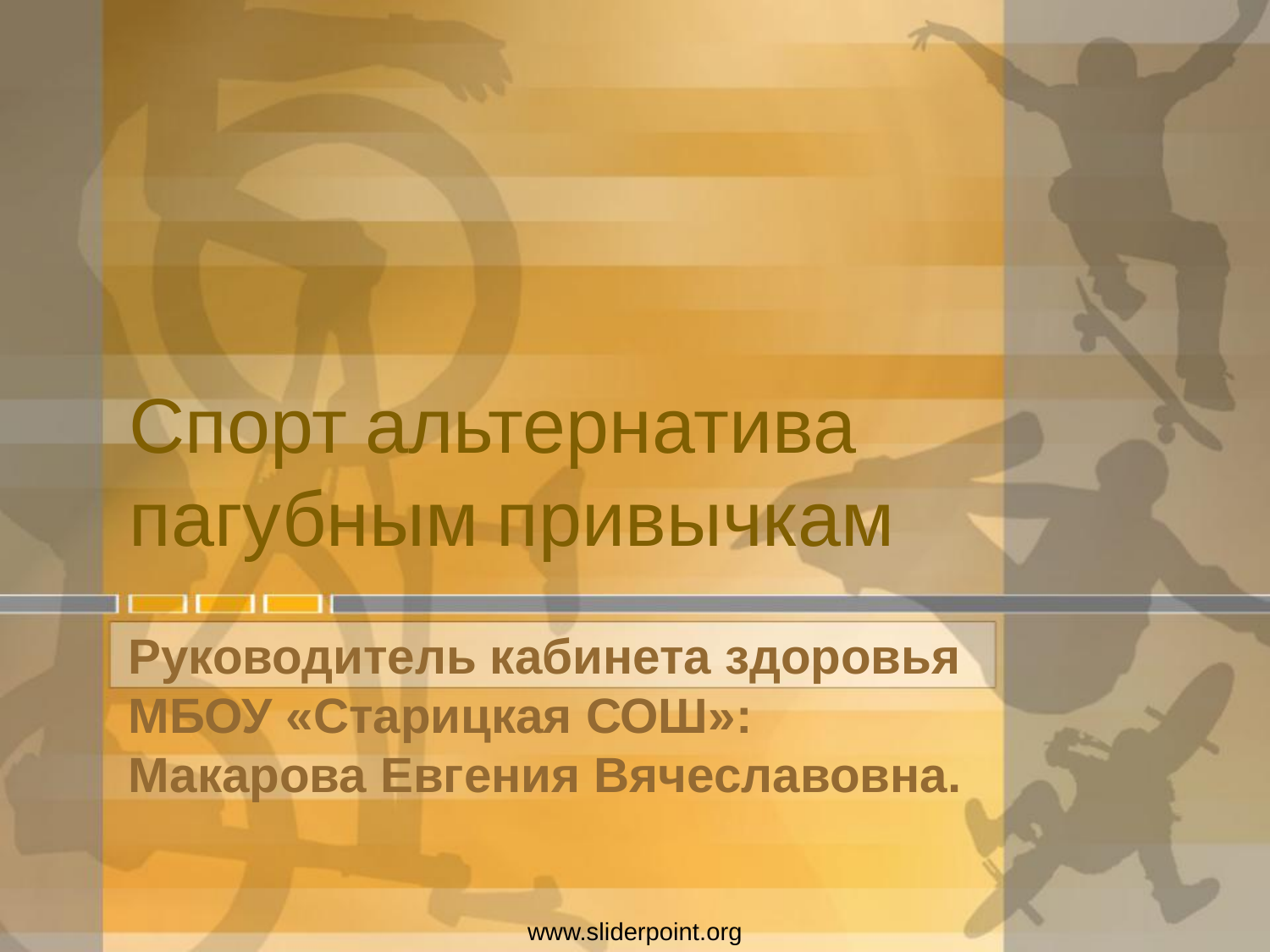

# Спорт альтернатива пагубным привычкам
Руководитель кабинета здоровья МБОУ «Старицкая СОШ»: Макарова Евгения Вячеславовна.
www.sliderpoint.org